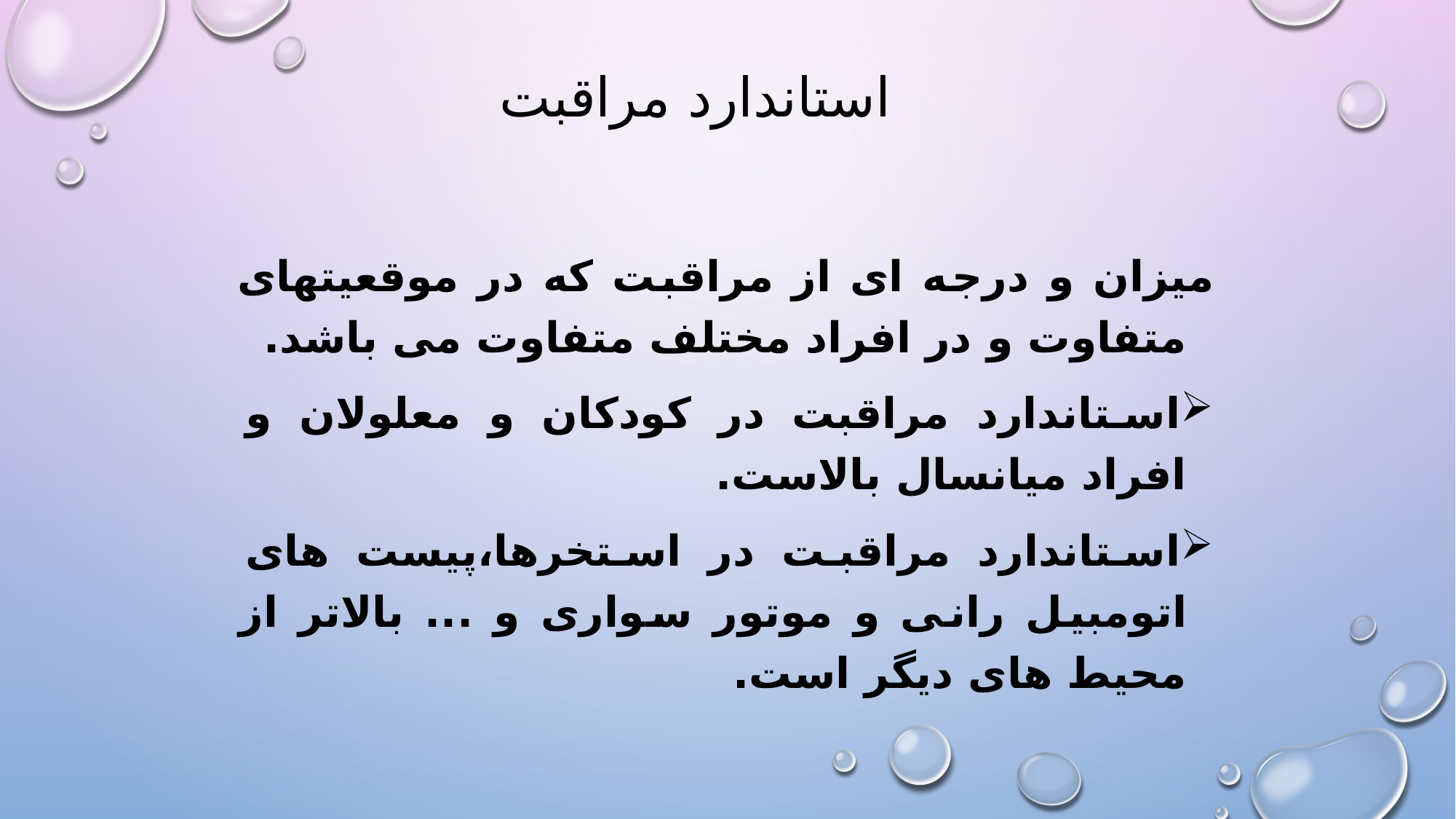

# استاندارد مراقبت
میزان و درجه ای از مراقبت که در موقعیتهای متفاوت و در افراد مختلف متفاوت می باشد.
استاندارد مراقبت در کودکان و معلولان و افراد میانسال بالاست.
استاندارد مراقبت در استخرها،پیست های اتومبیل رانی و موتور سواری و ... بالاتر از محیط های دیگر است.